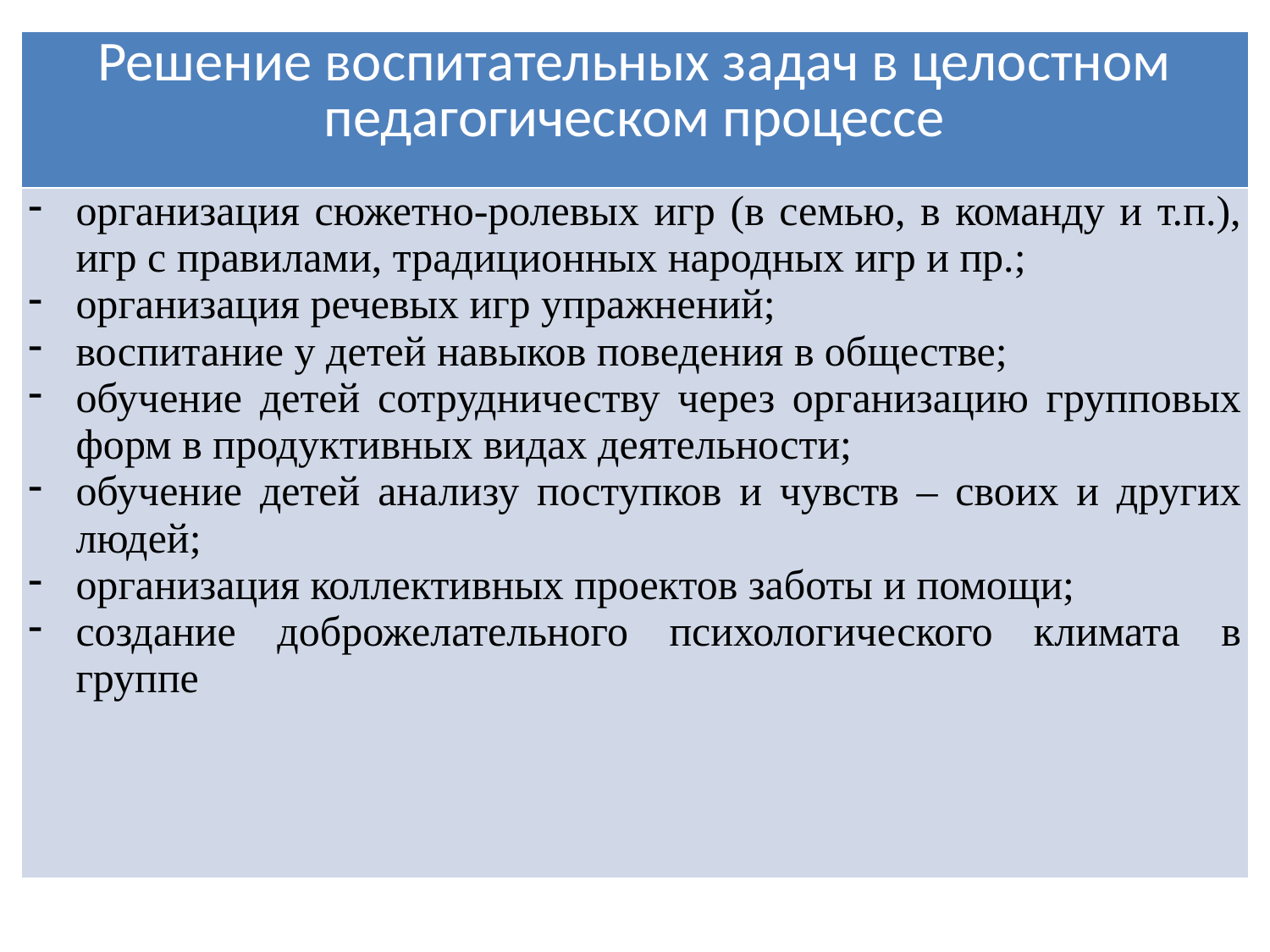

| Решение воспитательных задач в целостном педагогическом процессе |
| --- |
| организация сюжетно-ролевых игр (в семью, в команду и т.п.), игр с правилами, традиционных народных игр и пр.; организация речевых игр упражнений; воспитание у детей навыков поведения в обществе; обучение детей сотрудничеству через организацию групповых форм в продуктивных видах деятельности; обучение детей анализу поступков и чувств – своих и других людей; организация коллективных проектов заботы и помощи; создание доброжелательного психологического климата в группе |